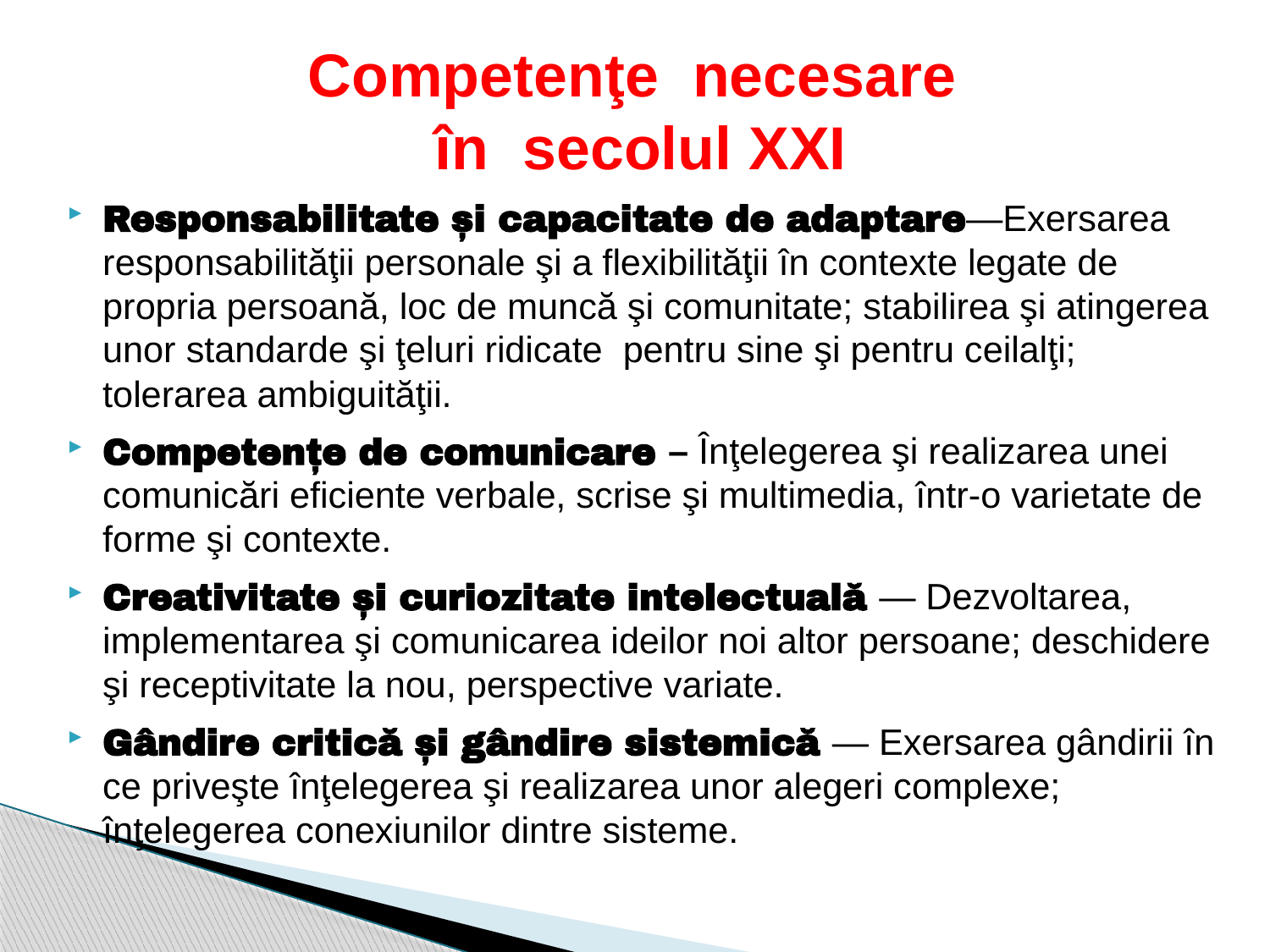

# Competenţe  necesare în  secolul XXI
Responsabilitate şi capacitate de adaptare—Exersarea responsabilităţii personale şi a flexibilităţii în contexte legate de propria persoană, loc de muncă şi comunitate; stabilirea şi atingerea unor standarde şi ţeluri ridicate  pentru sine şi pentru ceilalţi; tolerarea ambiguităţii.
Competenţe de comunicare – Înţelegerea şi realizarea unei comunicări eficiente verbale, scrise şi multimedia, într-o varietate de forme şi contexte.
Creativitate şi curiozitate intelectuală — Dezvoltarea, implementarea şi comunicarea ideilor noi altor persoane; deschidere şi receptivitate la nou, perspective variate.
Gândire critică şi gândire sistemică — Exersarea gândirii în ce priveşte înţelegerea şi realizarea unor alegeri complexe; înţelegerea conexiunilor dintre sisteme.